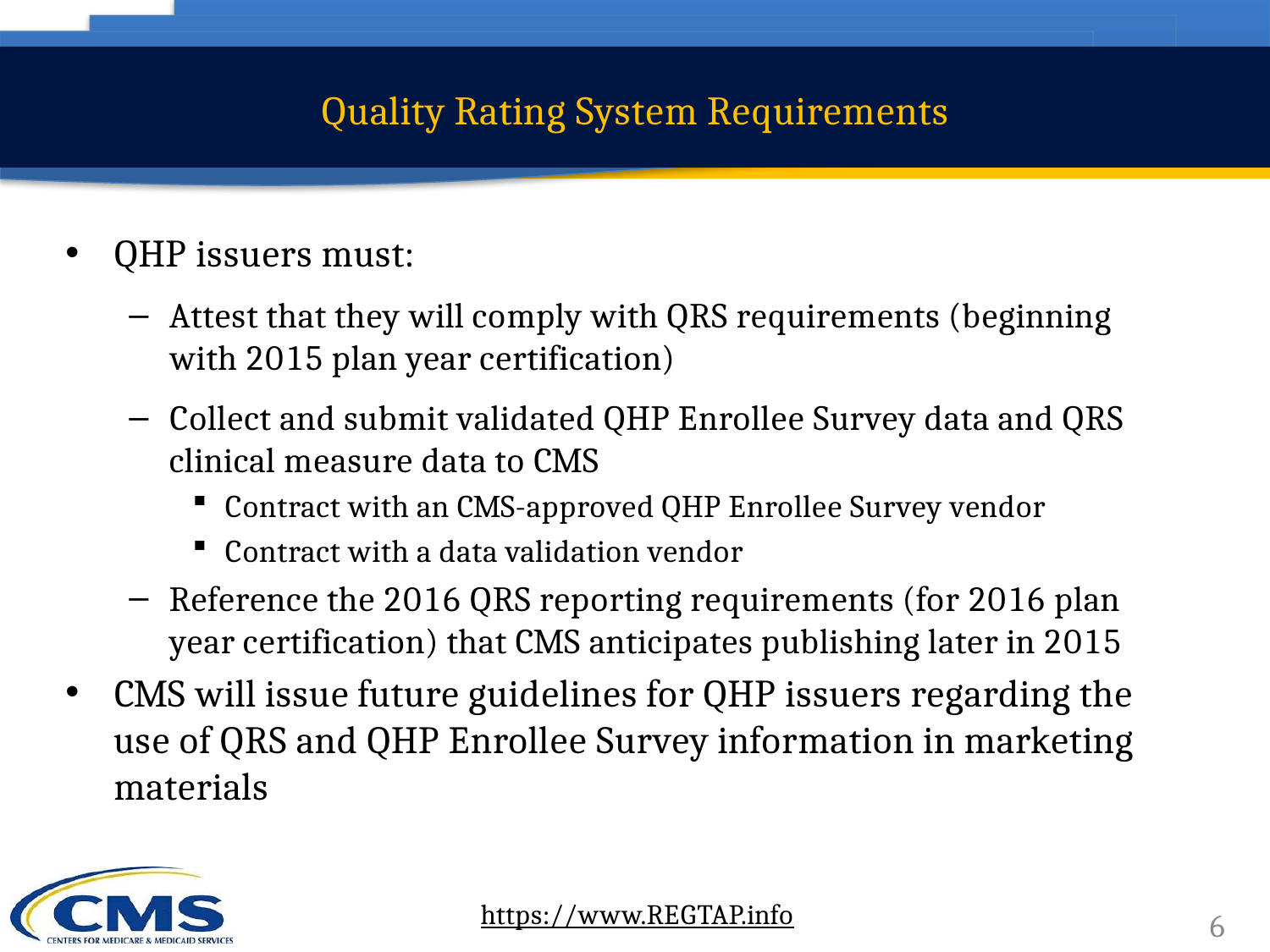

# Quality Rating System Requirements
QHP issuers must:
Attest that they will comply with QRS requirements (beginning with 2015 plan year certification)
Collect and submit validated QHP Enrollee Survey data and QRS clinical measure data to CMS
Contract with an CMS-approved QHP Enrollee Survey vendor
Contract with a data validation vendor
Reference the 2016 QRS reporting requirements (for 2016 plan year certification) that CMS anticipates publishing later in 2015
CMS will issue future guidelines for QHP issuers regarding the use of QRS and QHP Enrollee Survey information in marketing materials
6